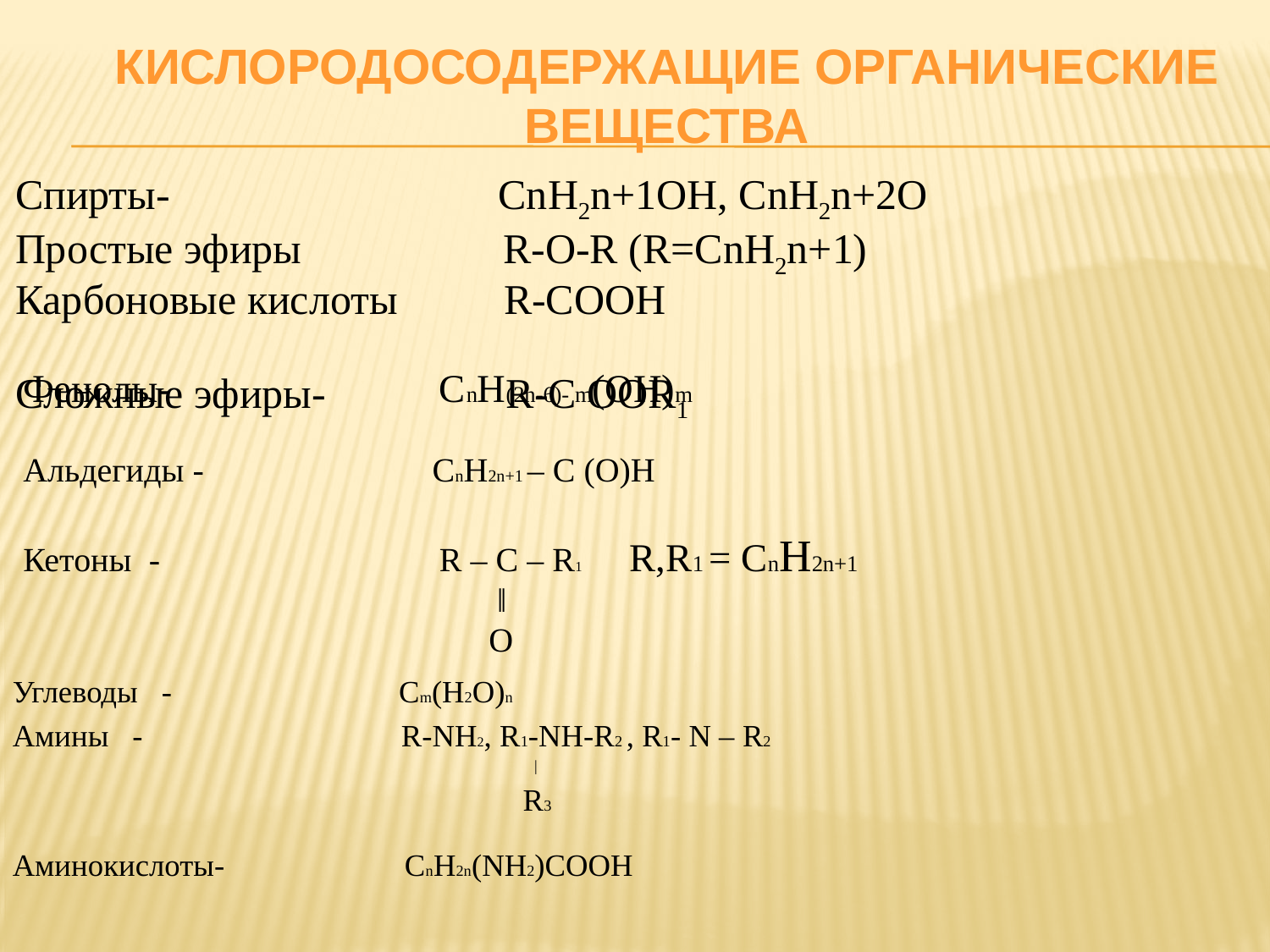

# Кислородосодержащие органические вещества
Спирты-                               CnH2n+1OH, CnH2n+2O
Простые эфиры                   R-O-R (R=CnH2n+1)
Карбоновые кислоты          R-COOH
Сложные эфиры-                 R-C OOR1

Фенолы-                           CnH(2n-6)- m(OH)m

Альдегиды -                           CnH2n+1 – C (O)H

Кетоны  -                                 R – C – R1        R,R1 = CnH2n+1
                                                        ‖
                                                       O

Углеводы   -                             Cm(H2O)n
Амины   -                                 R-NH2, R1-NH-R2 , R1- N – R2
                                                                                                                                         |
                                                                                                                                      R3

Аминокислоты-                       CnH2n(NH2)COOH